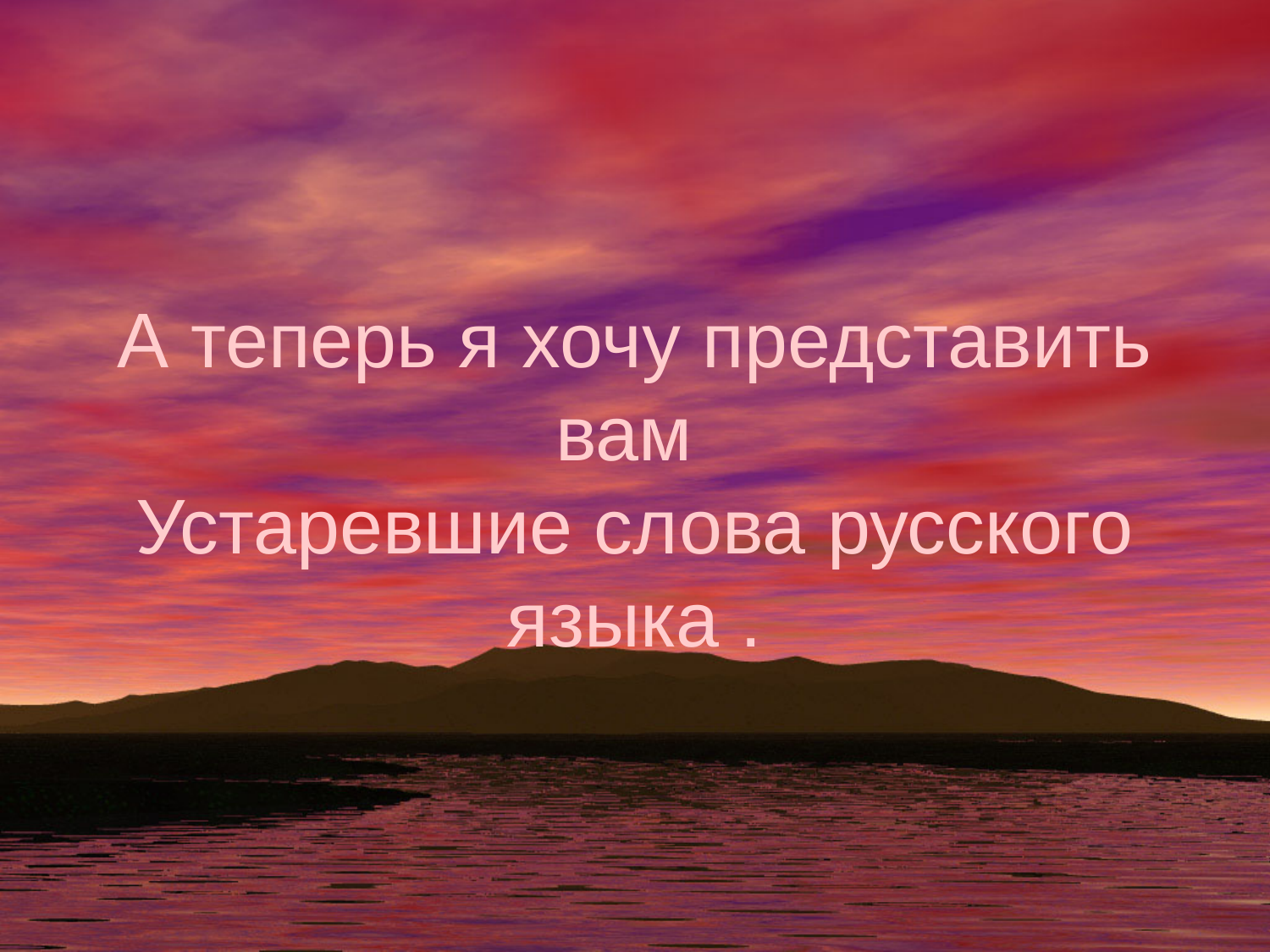

# А теперь я хочу представить вам Устаревшие слова русского языка .